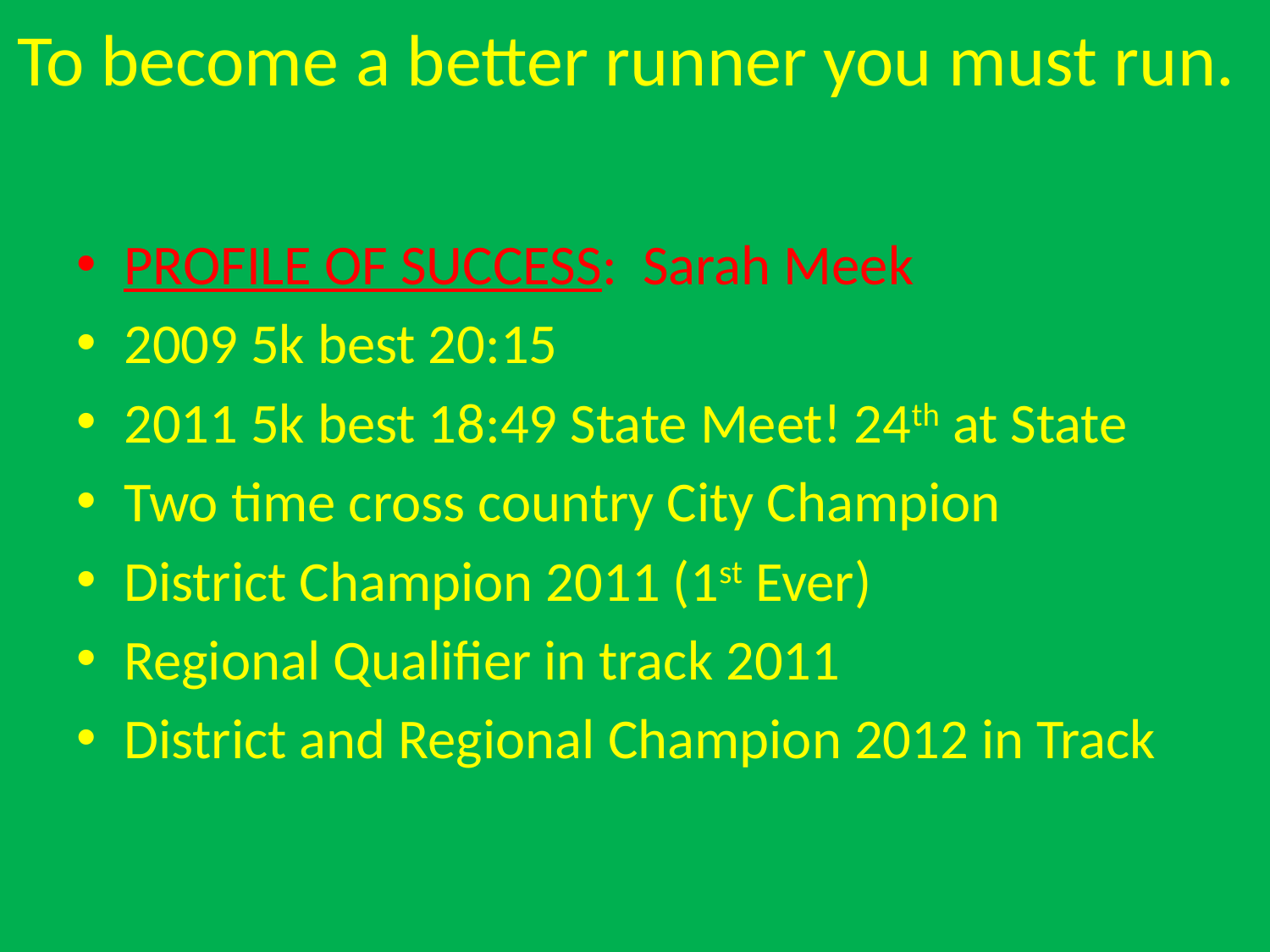

# To become a better runner you must run.
PROFILE OF SUCCESS:  Sarah Meek
2009 5k best 20:15
2011 5k best 18:49 State Meet! 24th at State
Two time cross country City Champion
District Champion 2011 (1st Ever)
Regional Qualifier in track 2011
District and Regional Champion 2012 in Track